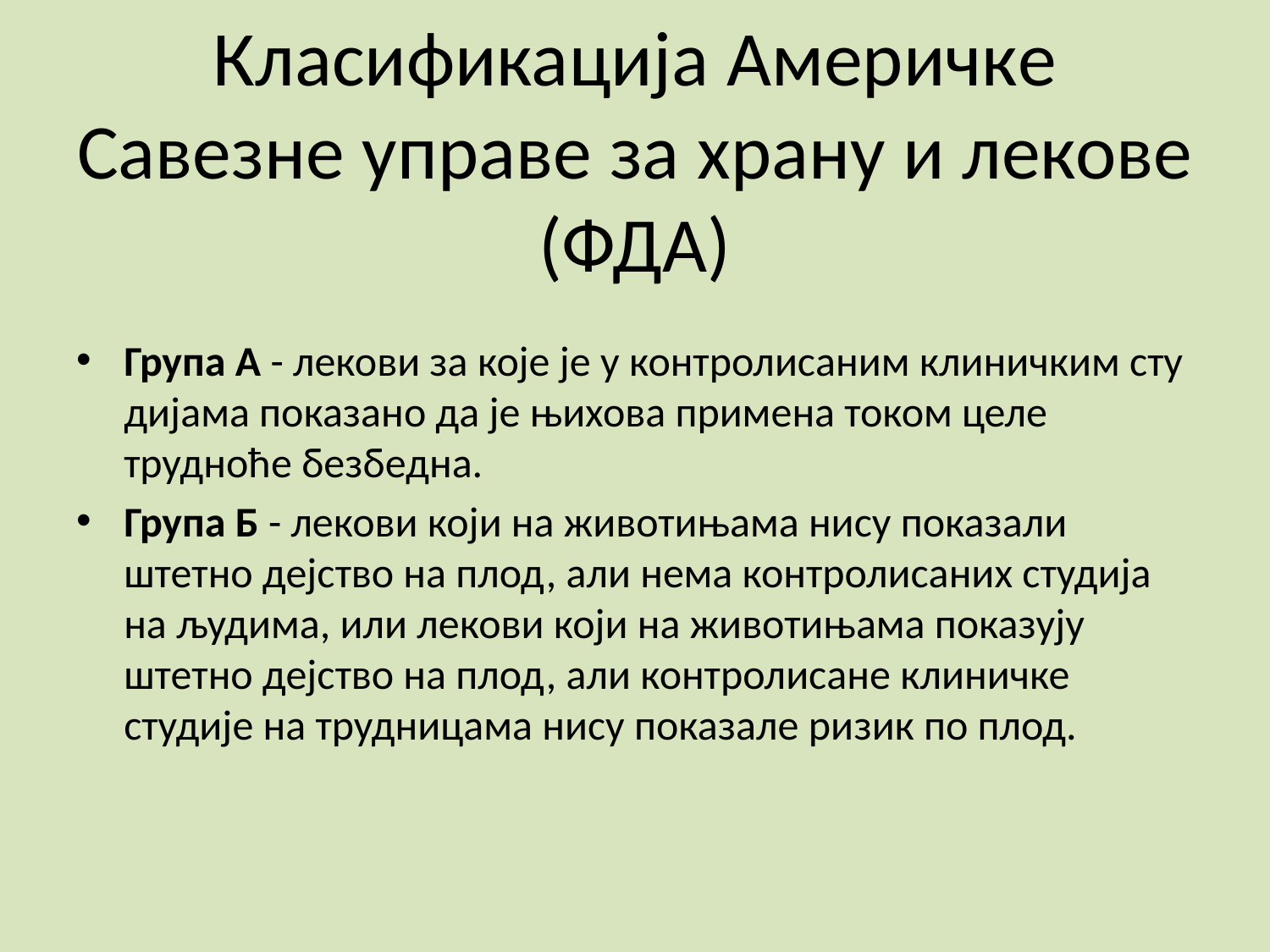

# Класификација Америчке Савезне управе за храну и лекове (ФДА)
Група А - лекови за које је у контролисаним клиничким сту­дијама показано да је њихова примена током целе трудноће безбедна.
Група Б - лекови који на животињама нису показали штетно дејство на плод, али нема контролисаних студија на људи­ма, или лекови који на животињама показују штетно дејство на плод, али контролисане клиничке студије на трудницама нису показале ри­зик по плод.